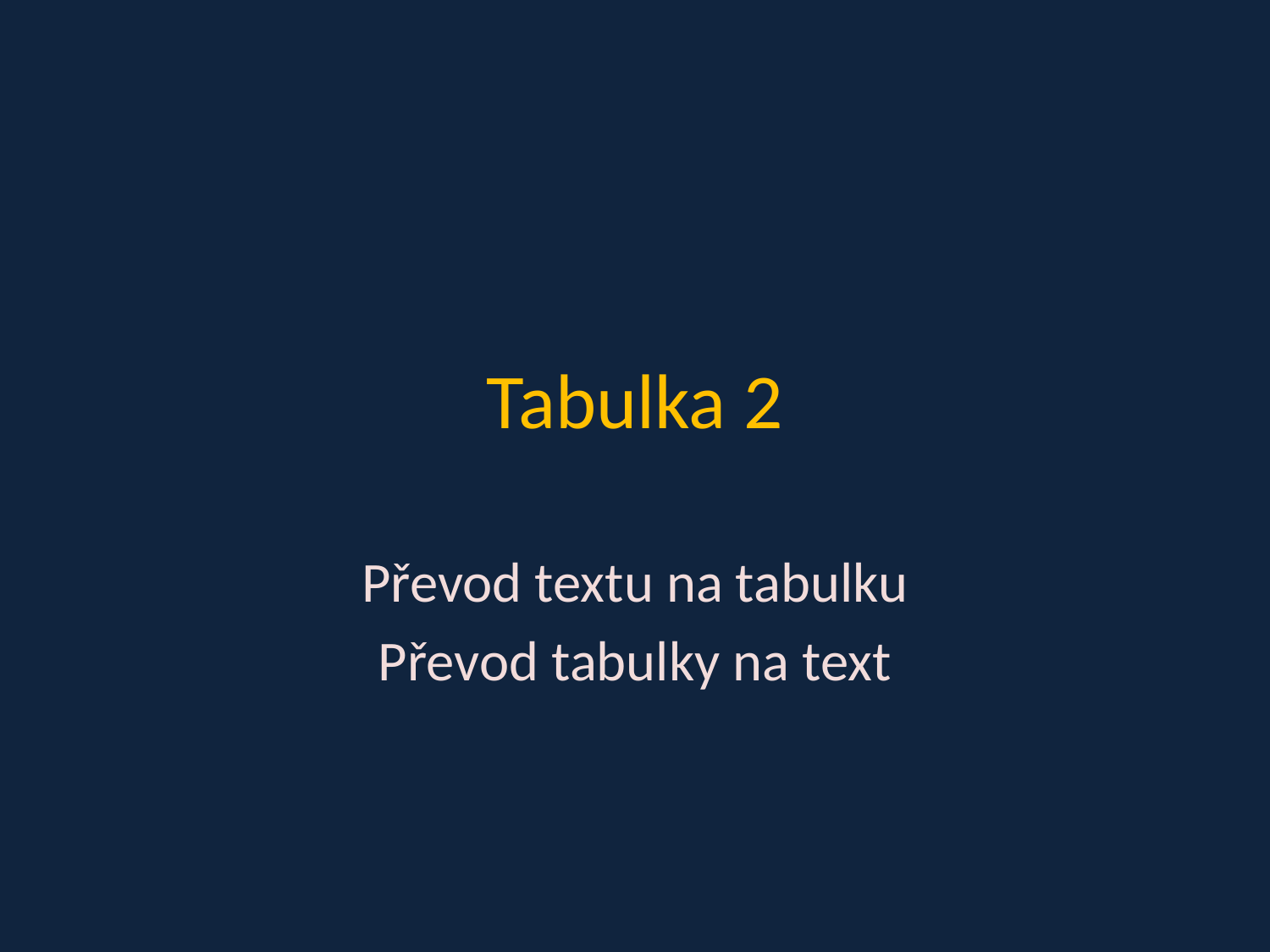

# Tabulka 2
Převod textu na tabulku
Převod tabulky na text